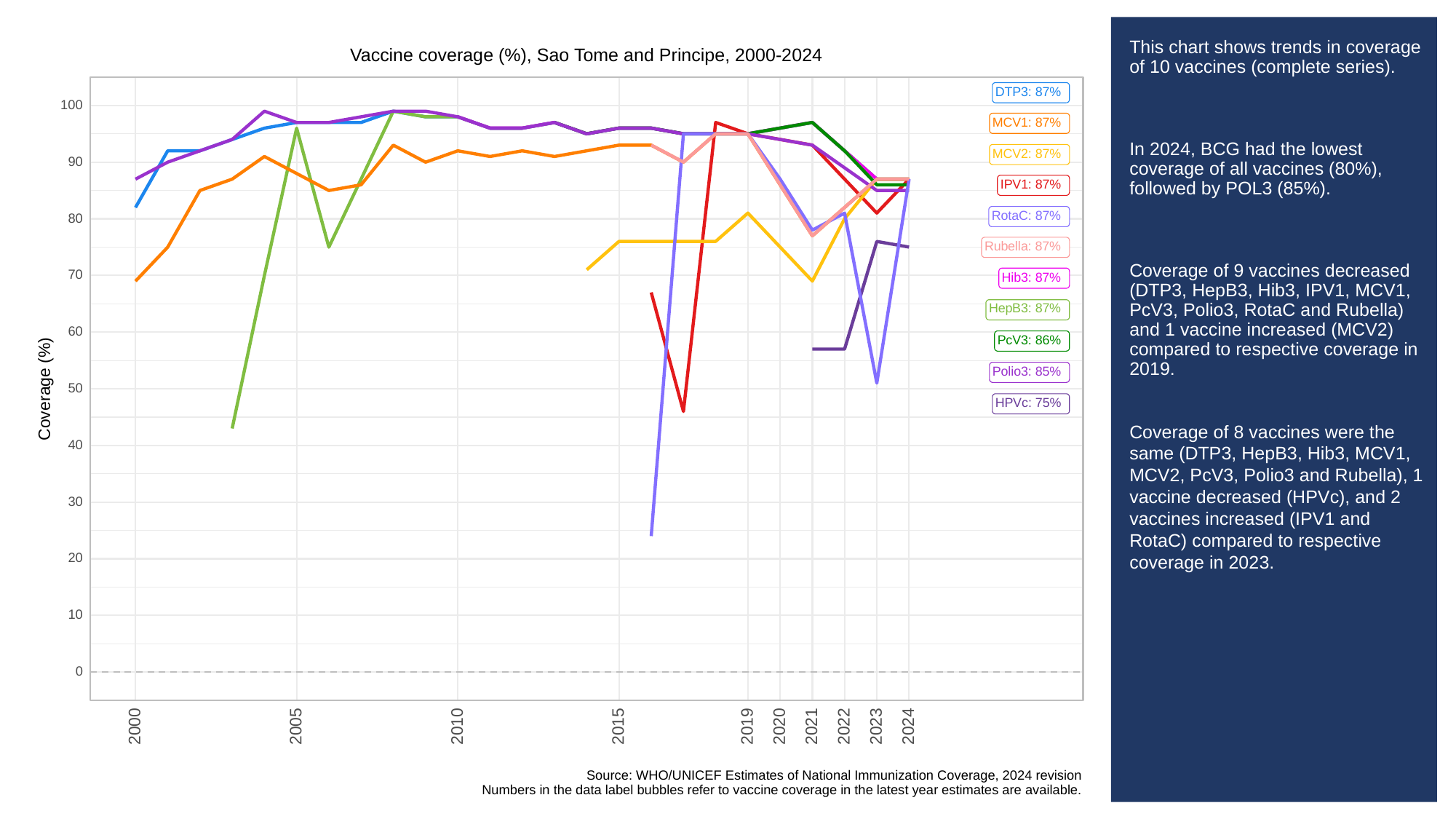

# This chart shows trends in coverage of 10 vaccines (complete series).

In 2024, BCG had the lowest coverage of all vaccines (80%), followed by POL3 (85%).

Coverage of 9 vaccines decreased (DTP3, HepB3, Hib3, IPV1, MCV1, PcV3, Polio3, RotaC and Rubella) and 1 vaccine increased (MCV2) compared to respective coverage in 2019.

Coverage of 8 vaccines were the same (DTP3, HepB3, Hib3, MCV1, MCV2, PcV3, Polio3 and Rubella), 1 vaccine decreased (HPVc), and 2 vaccines increased (IPV1 and RotaC) compared to respective coverage in 2023.

Vaccine coverage (%), Sao Tome and Principe, 2000-2024

DTP3: 87%

100

MCV1: 87%

MCV2: 87%

90

IPV1: 87%

RotaC: 87%
80

Rubella: 87%

70
Hib3: 87%

HepB3: 87%

60

PcV3: 86%

Polio3: 85%
Coverage (%)
50

HPVc: 75%

40

30

20

10

0

2023
2000
2005
2010
2015
2019
2020
2021
2022
2024
Source: WHO/UNICEF Estimates of National Immunization Coverage, 2024 revision
Numbers in the data label bubbles refer to vaccine coverage in the latest year estimates are available.